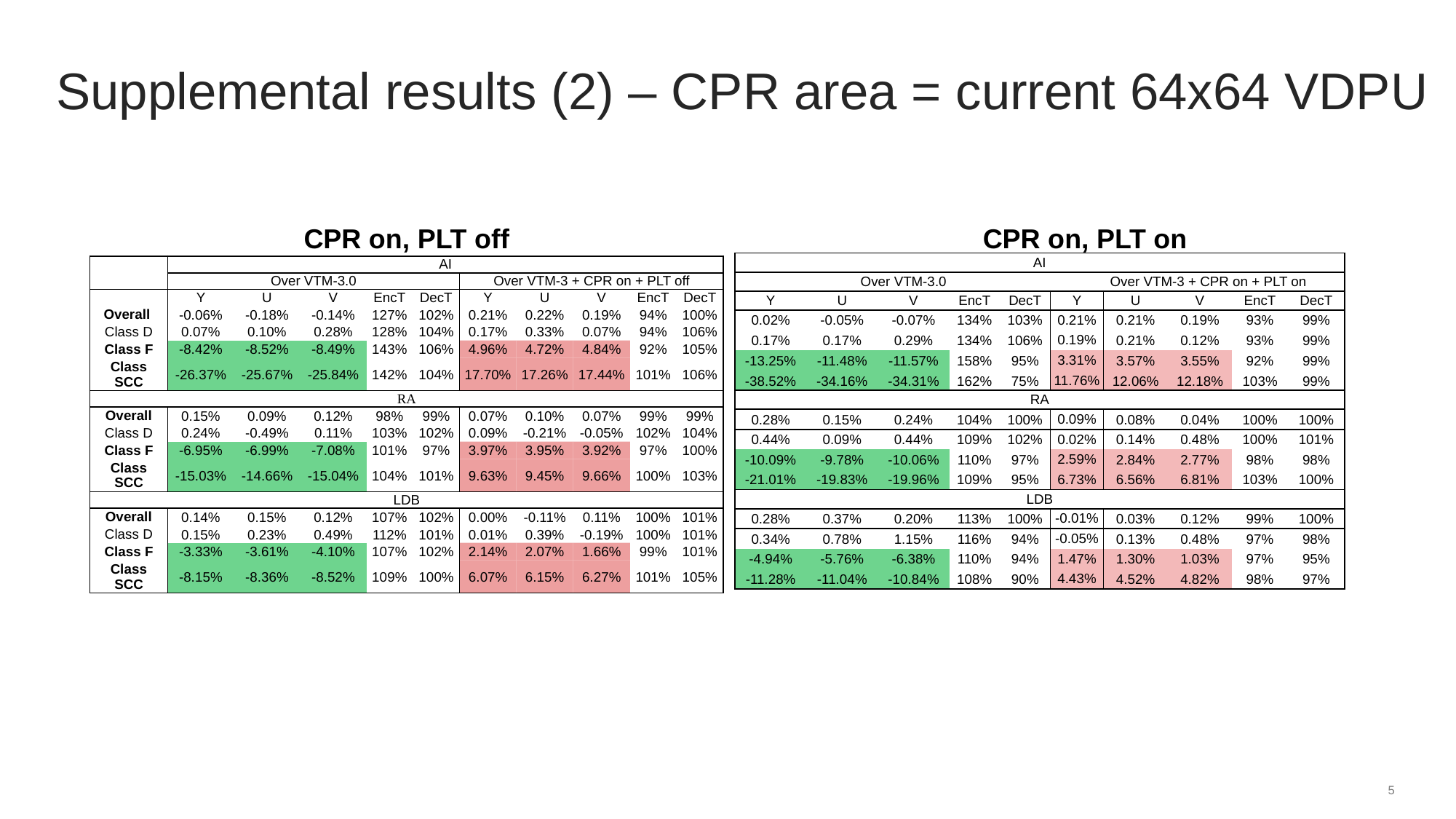

# Supplemental results (2) – CPR area = current 64x64 VDPU

CPR on, PLT off
CPR on, PLT on
| AI |  |  |  |  |  |  |  |  |  |  |
| --- | --- | --- | --- | --- | --- | --- | --- | --- | --- | --- |
| Over VTM-3.0 |  |  |  |  |  | Over VTM-3 + CPR on + PLT on |  |  |  |  |
| Y | U | V | EncT | DecT | Y |  | U | V | EncT | DecT |
| 0.02% | -0.05% | -0.07% | 134% | 103% | 0.21% |  | 0.21% | 0.19% | 93% | 99% |
| 0.17% | 0.17% | 0.29% | 134% | 106% | 0.19% |  | 0.21% | 0.12% | 93% | 99% |
| -13.25% | -11.48% | -11.57% | 158% | 95% | 3.31% |  | 3.57% | 3.55% | 92% | 99% |
| -38.52% | -34.16% | -34.31% | 162% | 75% | 11.76% |  | 12.06% | 12.18% | 103% | 99% |
| RA |  |  |  |  |  |  |  |  |  |  |
| 0.28% | 0.15% | 0.24% | 104% | 100% | 0.09% |  | 0.08% | 0.04% | 100% | 100% |
| 0.44% | 0.09% | 0.44% | 109% | 102% | 0.02% |  | 0.14% | 0.48% | 100% | 101% |
| -10.09% | -9.78% | -10.06% | 110% | 97% | 2.59% |  | 2.84% | 2.77% | 98% | 98% |
| -21.01% | -19.83% | -19.96% | 109% | 95% | 6.73% |  | 6.56% | 6.81% | 103% | 100% |
| LDB |  |  |  |  |  |  |  |  |  |  |
| 0.28% | 0.37% | 0.20% | 113% | 100% | -0.01% |  | 0.03% | 0.12% | 99% | 100% |
| 0.34% | 0.78% | 1.15% | 116% | 94% | -0.05% |  | 0.13% | 0.48% | 97% | 98% |
| -4.94% | -5.76% | -6.38% | 110% | 94% | 1.47% |  | 1.30% | 1.03% | 97% | 95% |
| -11.28% | -11.04% | -10.84% | 108% | 90% | 4.43% |  | 4.52% | 4.82% | 98% | 97% |
|  | AI |  |  |  |  |  |  |  |  |  |
| --- | --- | --- | --- | --- | --- | --- | --- | --- | --- | --- |
|  | Over VTM-3.0 |  |  |  |  | Over VTM-3 + CPR on + PLT off |  |  |  |  |
|  | Y | U | V | EncT | DecT | Y | U | V | EncT | DecT |
| Overall | -0.06% | -0.18% | -0.14% | 127% | 102% | 0.21% | 0.22% | 0.19% | 94% | 100% |
| Class D | 0.07% | 0.10% | 0.28% | 128% | 104% | 0.17% | 0.33% | 0.07% | 94% | 106% |
| Class F | -8.42% | -8.52% | -8.49% | 143% | 106% | 4.96% | 4.72% | 4.84% | 92% | 105% |
| Class SCC | -26.37% | -25.67% | -25.84% | 142% | 104% | 17.70% | 17.26% | 17.44% | 101% | 106% |
| RA |  |  |  |  |  |  |  |  |  |  |
| Overall | 0.15% | 0.09% | 0.12% | 98% | 99% | 0.07% | 0.10% | 0.07% | 99% | 99% |
| Class D | 0.24% | -0.49% | 0.11% | 103% | 102% | 0.09% | -0.21% | -0.05% | 102% | 104% |
| Class F | -6.95% | -6.99% | -7.08% | 101% | 97% | 3.97% | 3.95% | 3.92% | 97% | 100% |
| Class SCC | -15.03% | -14.66% | -15.04% | 104% | 101% | 9.63% | 9.45% | 9.66% | 100% | 103% |
| LDB |  |  |  |  |  |  |  |  |  |  |
| Overall | 0.14% | 0.15% | 0.12% | 107% | 102% | 0.00% | -0.11% | 0.11% | 100% | 101% |
| Class D | 0.15% | 0.23% | 0.49% | 112% | 101% | 0.01% | 0.39% | -0.19% | 100% | 101% |
| Class F | -3.33% | -3.61% | -4.10% | 107% | 102% | 2.14% | 2.07% | 1.66% | 99% | 101% |
| Class SCC | -8.15% | -8.36% | -8.52% | 109% | 100% | 6.07% | 6.15% | 6.27% | 101% | 105% |